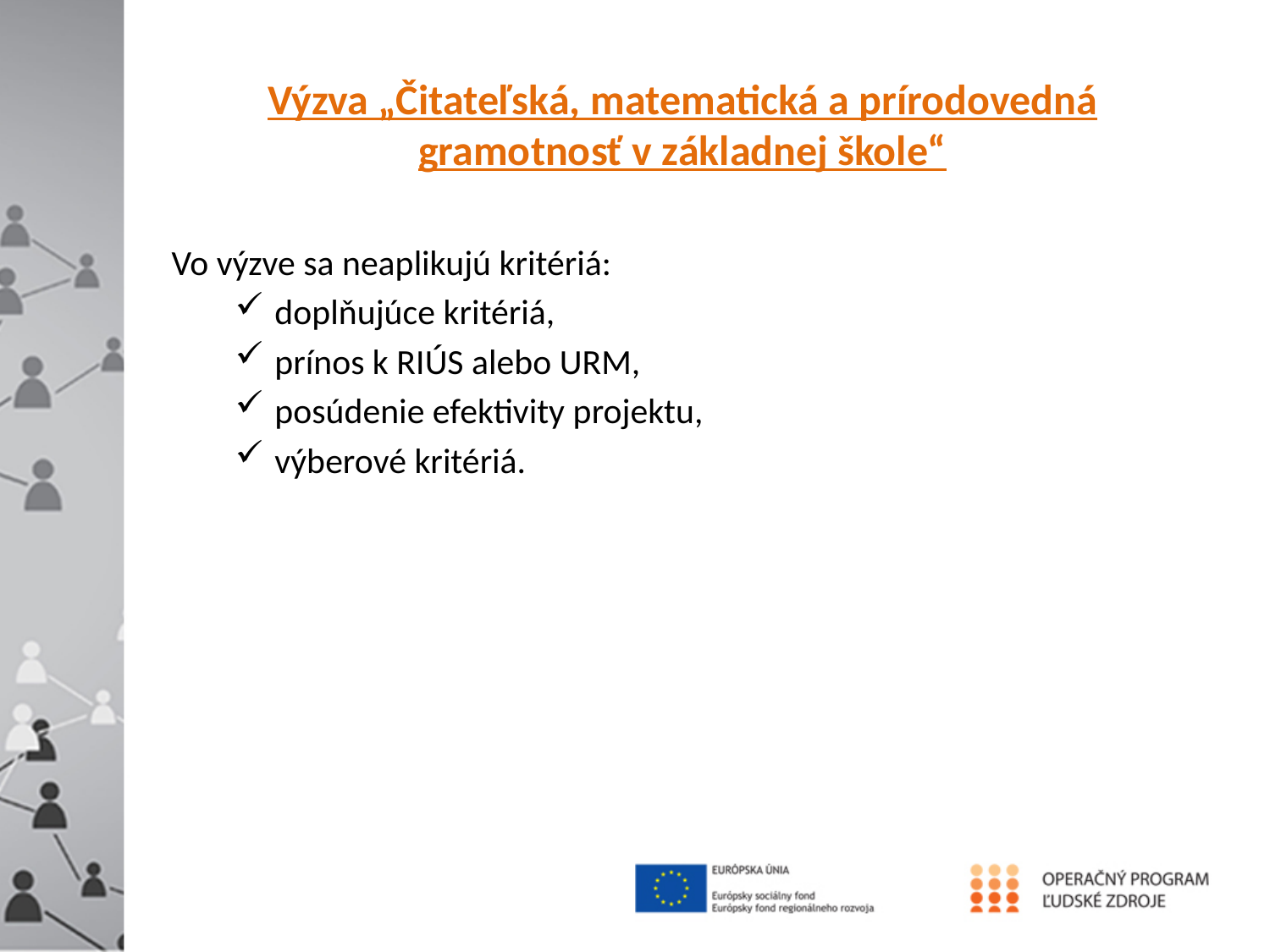

Výzva „Čitateľská, matematická a prírodovedná gramotnosť v základnej škole“

Vo výzve sa neaplikujú kritériá:
doplňujúce kritériá,
prínos k RIÚS alebo URM,
posúdenie efektivity projektu,
výberové kritériá.